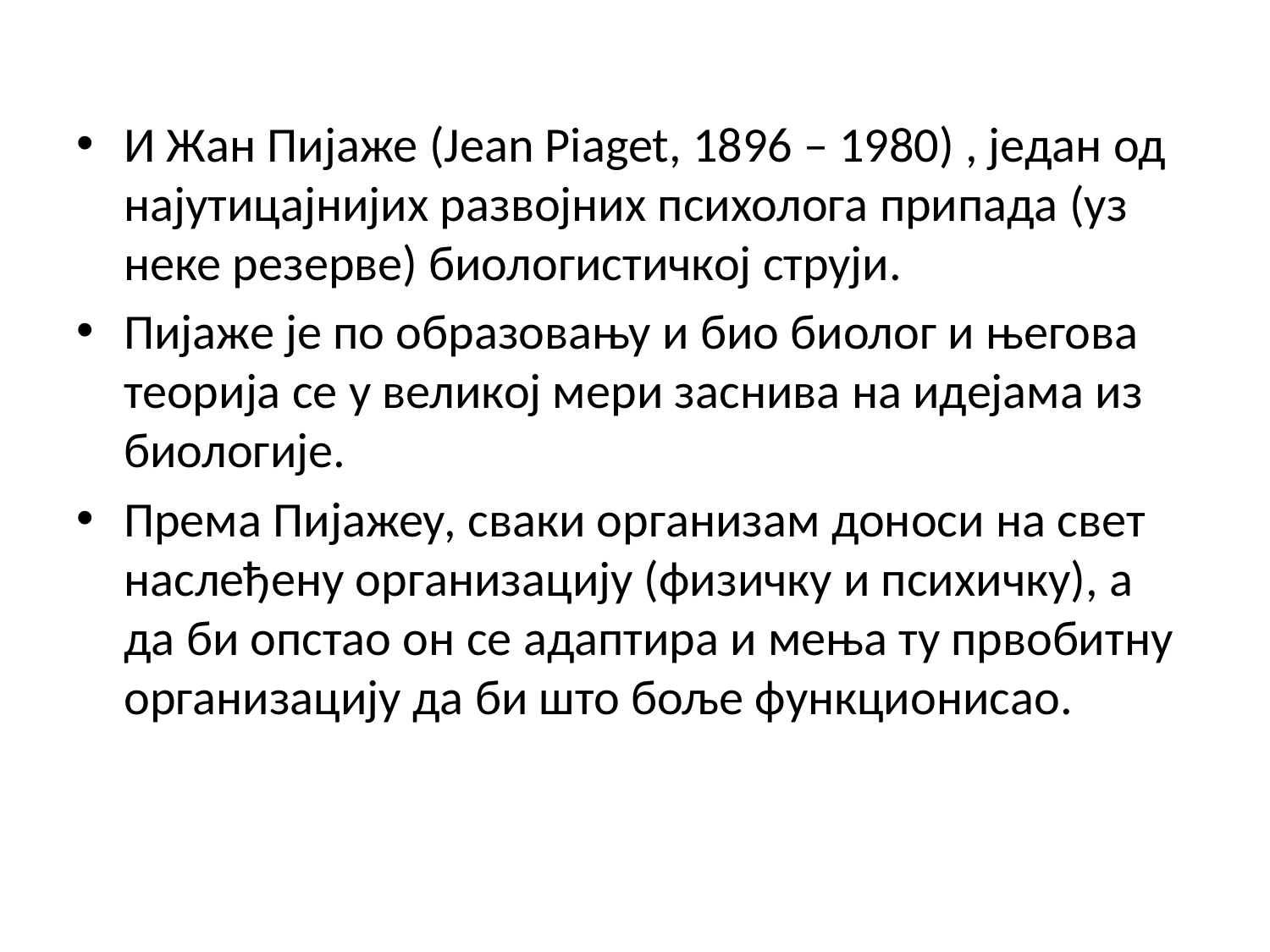

И Жан Пијаже (Jean Piaget, 1896 – 1980) , један од најутицајнијих развојних психолога припада (уз неке резерве) биологистичкој струји.
Пијаже је по образовању и био биолог и његова теорија се у великој мери заснива на идејама из биологије.
Према Пијажеу, сваки организам доноси на свет наслеђену организацију (физичку и психичку), а да би опстао он се адаптира и мења ту првобитну организацију да би што боље функционисао.